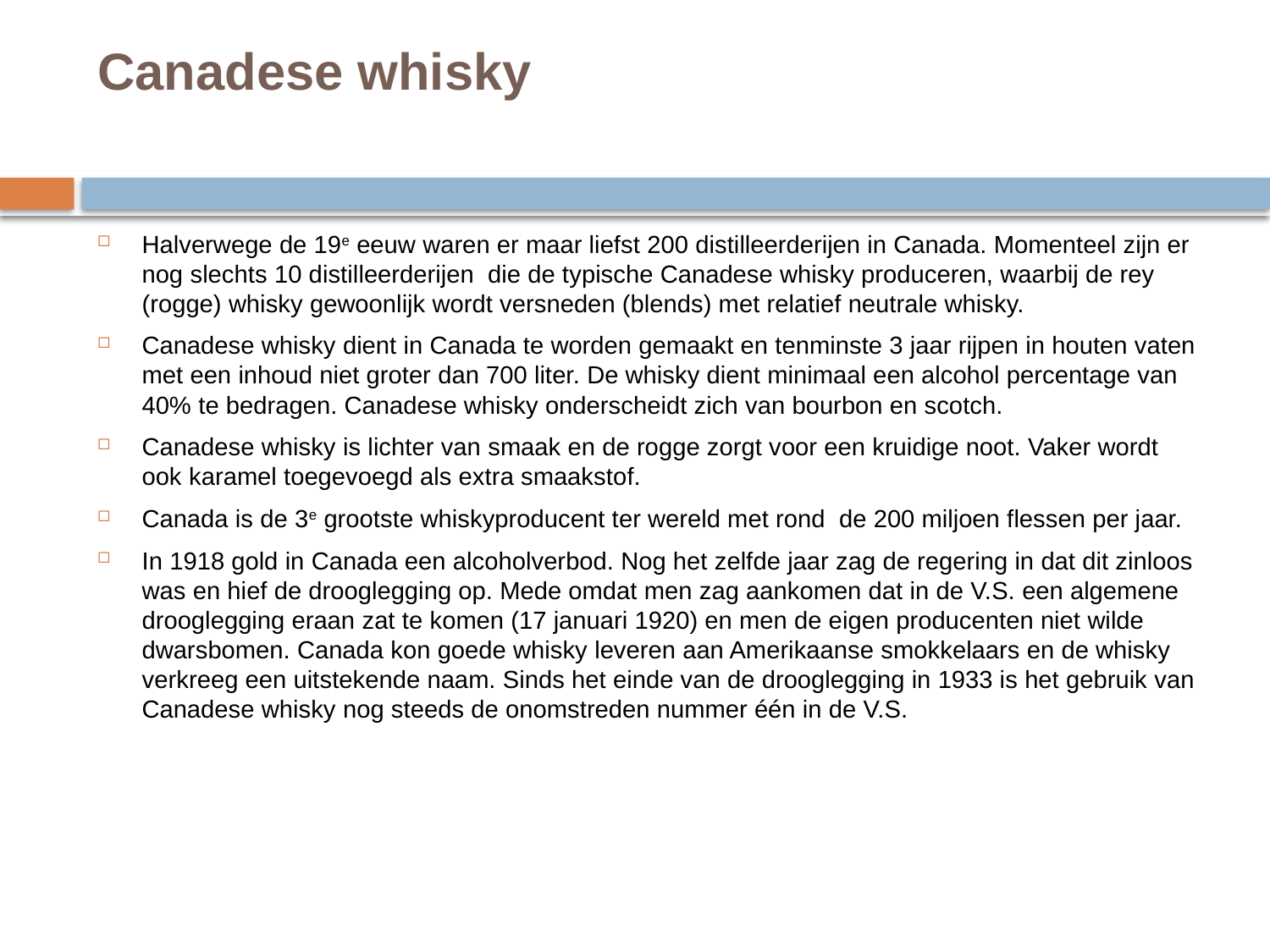

# Canadese whisky
Halverwege de 19e eeuw waren er maar liefst 200 distilleerderijen in Canada. Momenteel zijn er nog slechts 10 distilleerderijen  die de typische Canadese whisky produceren, waarbij de rey (rogge) whisky gewoonlijk wordt versneden (blends) met relatief neutrale whisky.
Canadese whisky dient in Canada te worden gemaakt en tenminste 3 jaar rijpen in houten vaten met een inhoud niet groter dan 700 liter. De whisky dient minimaal een alcohol percentage van 40% te bedragen. Canadese whisky onderscheidt zich van bourbon en scotch.
Canadese whisky is lichter van smaak en de rogge zorgt voor een kruidige noot. Vaker wordt ook karamel toegevoegd als extra smaakstof.
Canada is de 3e grootste whiskyproducent ter wereld met rond  de 200 miljoen flessen per jaar.
In 1918 gold in Canada een alcoholverbod. Nog het zelfde jaar zag de regering in dat dit zinloos was en hief de drooglegging op. Mede omdat men zag aankomen dat in de V.S. een algemene drooglegging eraan zat te komen (17 januari 1920) en men de eigen producenten niet wilde dwarsbomen. Canada kon goede whisky leveren aan Amerikaanse smokkelaars en de whisky verkreeg een uitstekende naam. Sinds het einde van de drooglegging in 1933 is het gebruik van Canadese whisky nog steeds de onomstreden nummer één in de V.S.